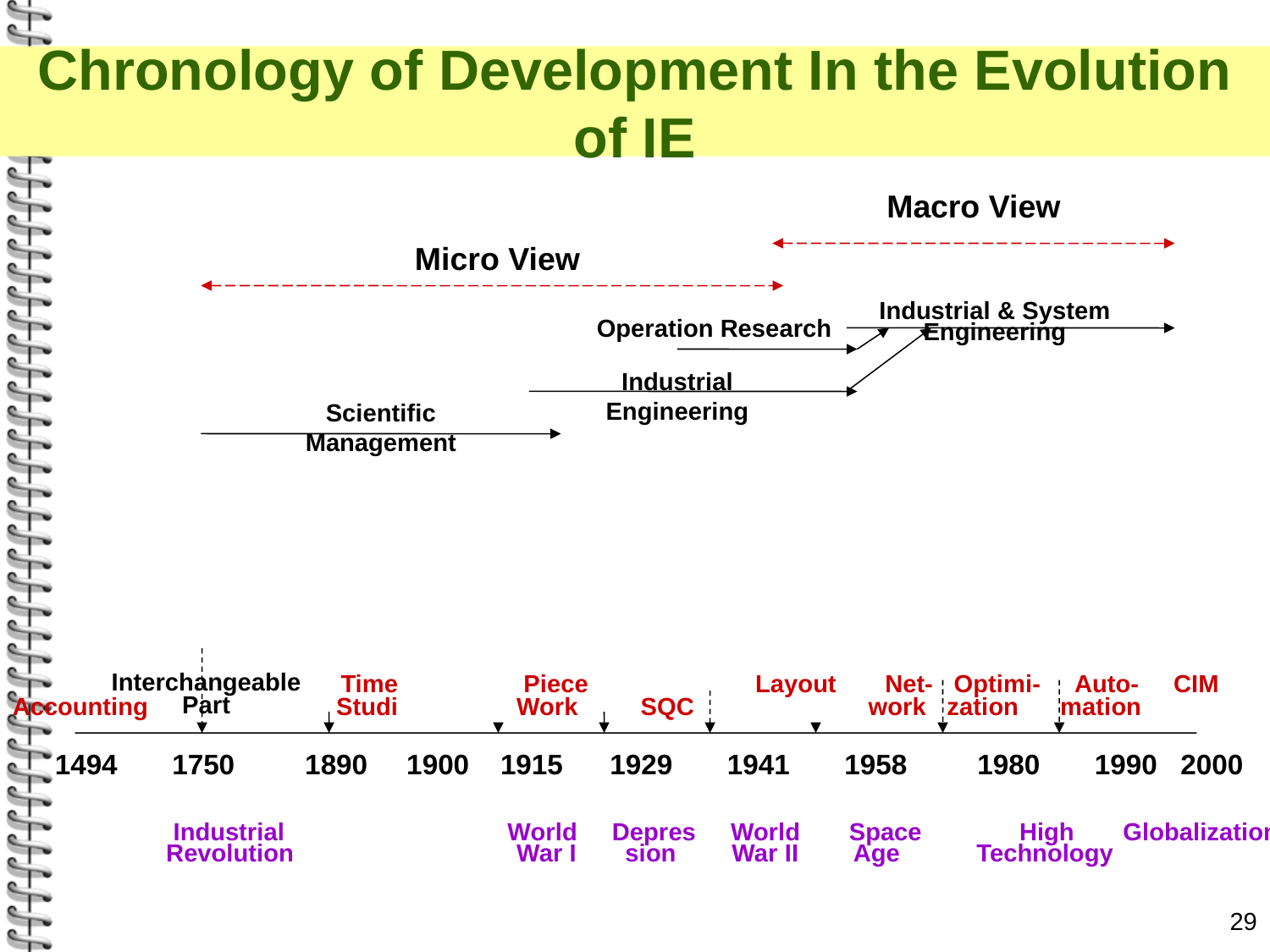

# Chronology of Development In the Evolution of IE
Macro View
Micro View

Industrial & System
Engineering

Operation Research

Industrial Engineering
Scientific Management

Interchangeable
Part

                                               Time                  Piece                        Layout       Net-   Optimi-     Auto-     CIM
Accounting                           Studi                 Work         SQC                         work   zation      mation

1494       1750         1890     1900    1915      1929       1941       1958         1980       1990   2000

                       Industrial                                World     Depres     World       Space              High       Globalization
                      Revolution                                War I       sion        War II        Age           Technology
29